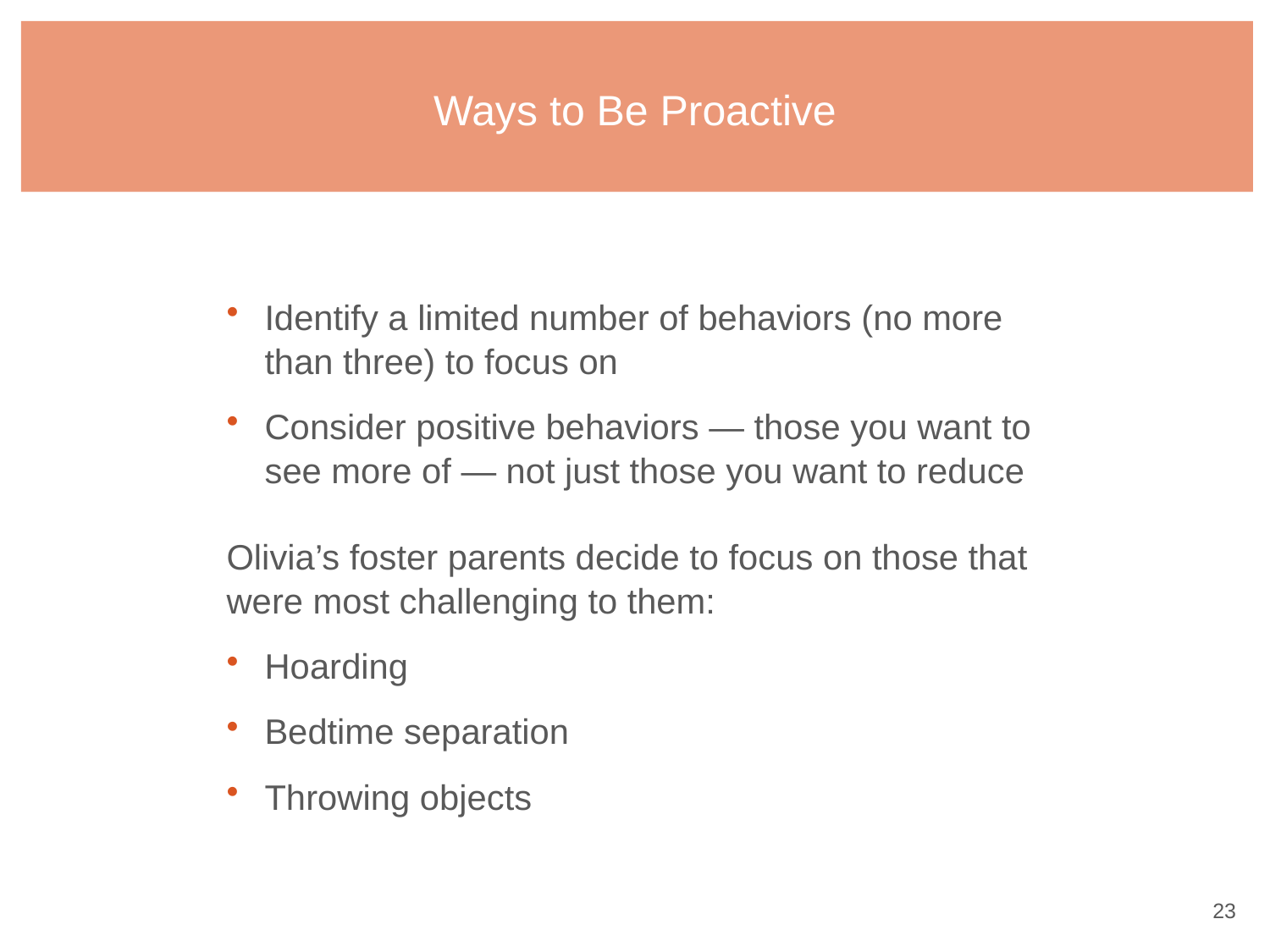

# Ways to Be Proactive
Identify a limited number of behaviors (no more than three) to focus on
Consider positive behaviors — those you want to see more of — not just those you want to reduce
Olivia’s foster parents decide to focus on those that were most challenging to them:
Hoarding
Bedtime separation
Throwing objects

23